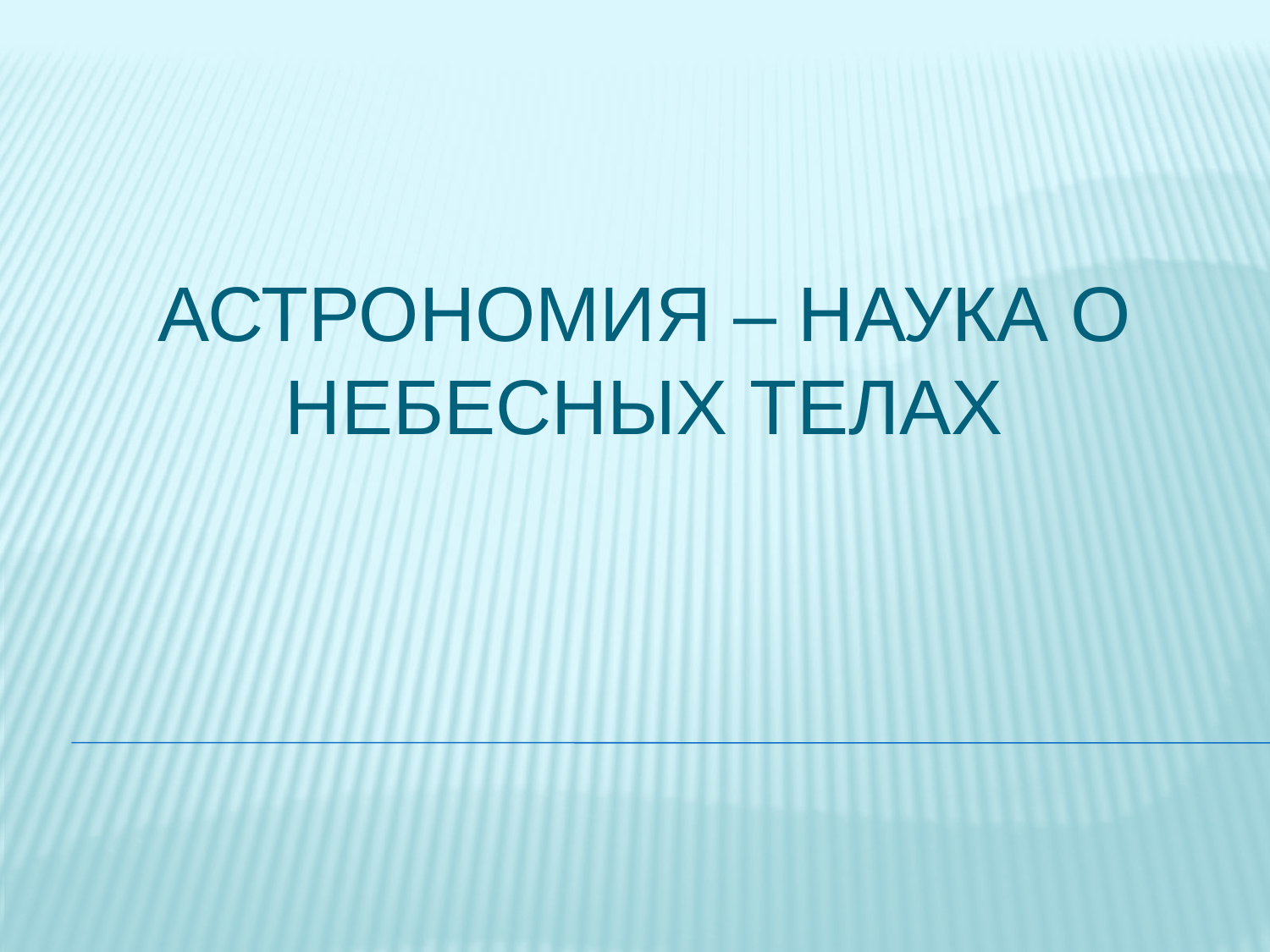

# Астрономия – наука о небесных телах